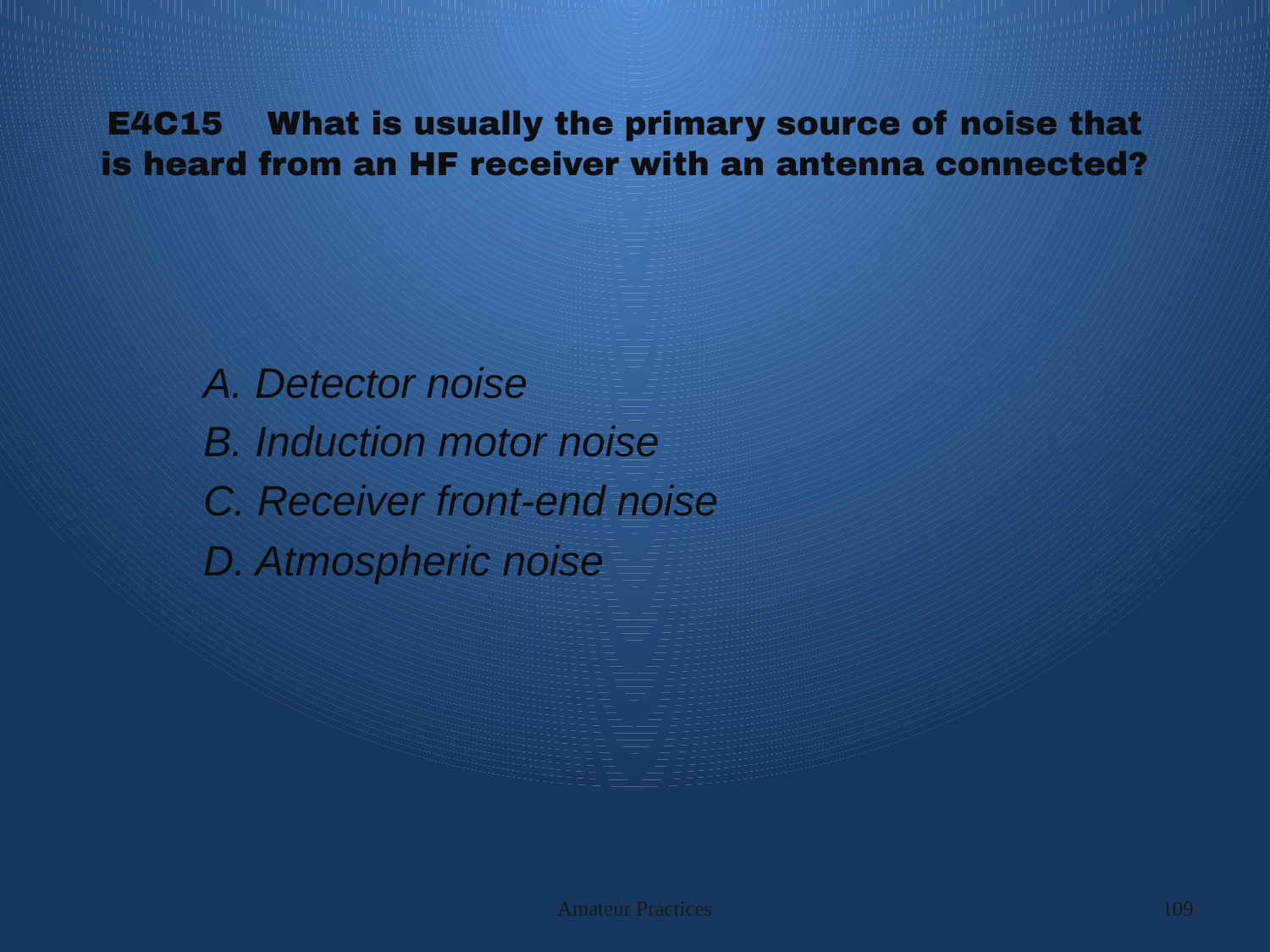

# E4C15    What is usually the primary source of noise that is heard from an HF receiver with an antenna connected?
A. Detector noise
B. Induction motor noise
C. Receiver front-end noise
D. Atmospheric noise
Amateur Practices
109